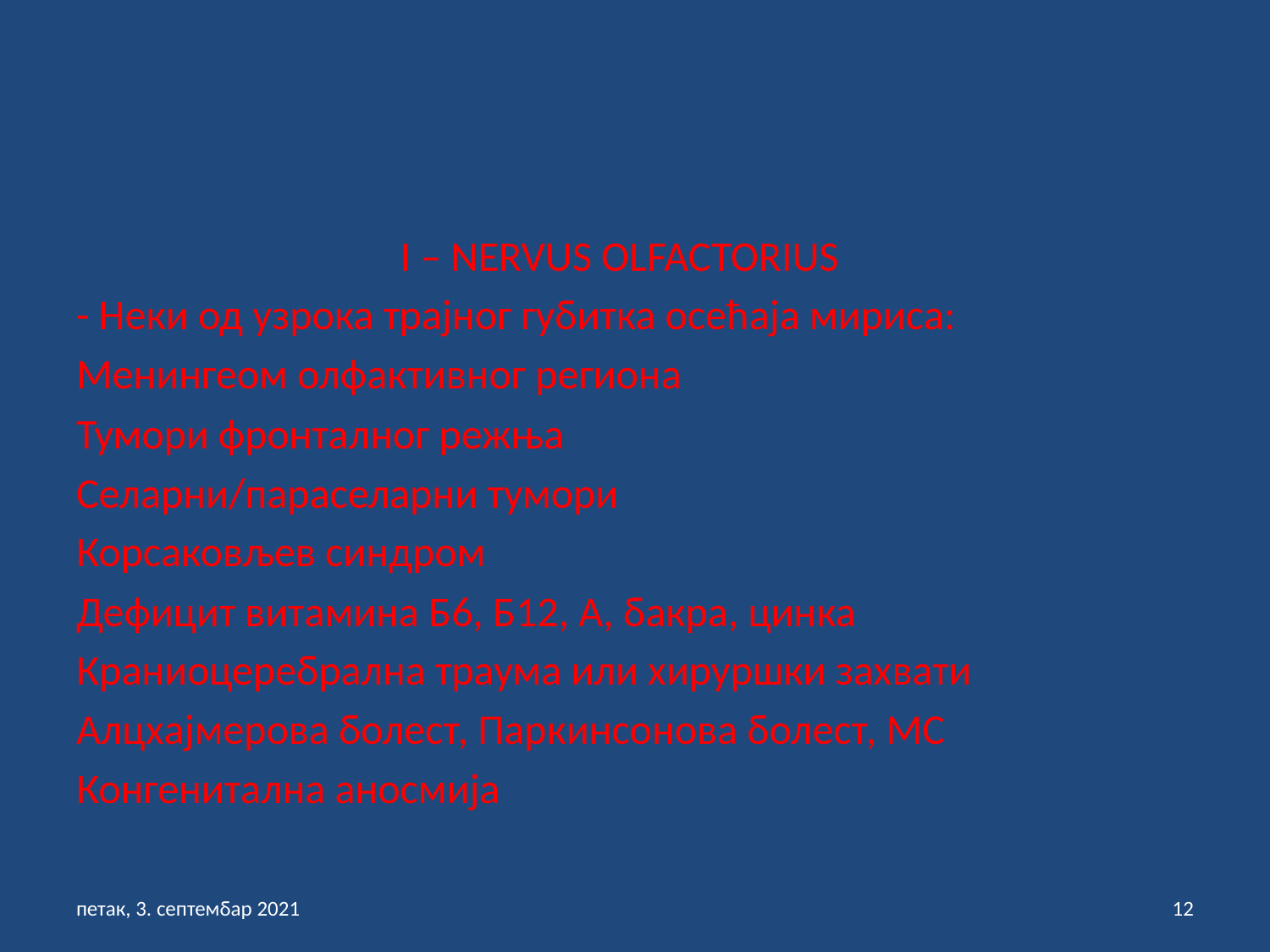

I – NERVUS OLFACTORIUS
- Неки од узрока трајног губитка осећаја мириса:
Менингеом олфактивног региона
Тумори фронталног режња
Селарни/параселарни тумори
Корсаковљев синдром
Дефицит витамина Б6, Б12, А, бакра, цинка
Краниоцеребрална траума или хируршки захвати
Алцхајмерова болест, Паркинсонова болест, МС
Конгенитална аносмија

петак, 3. септембар 2021
12